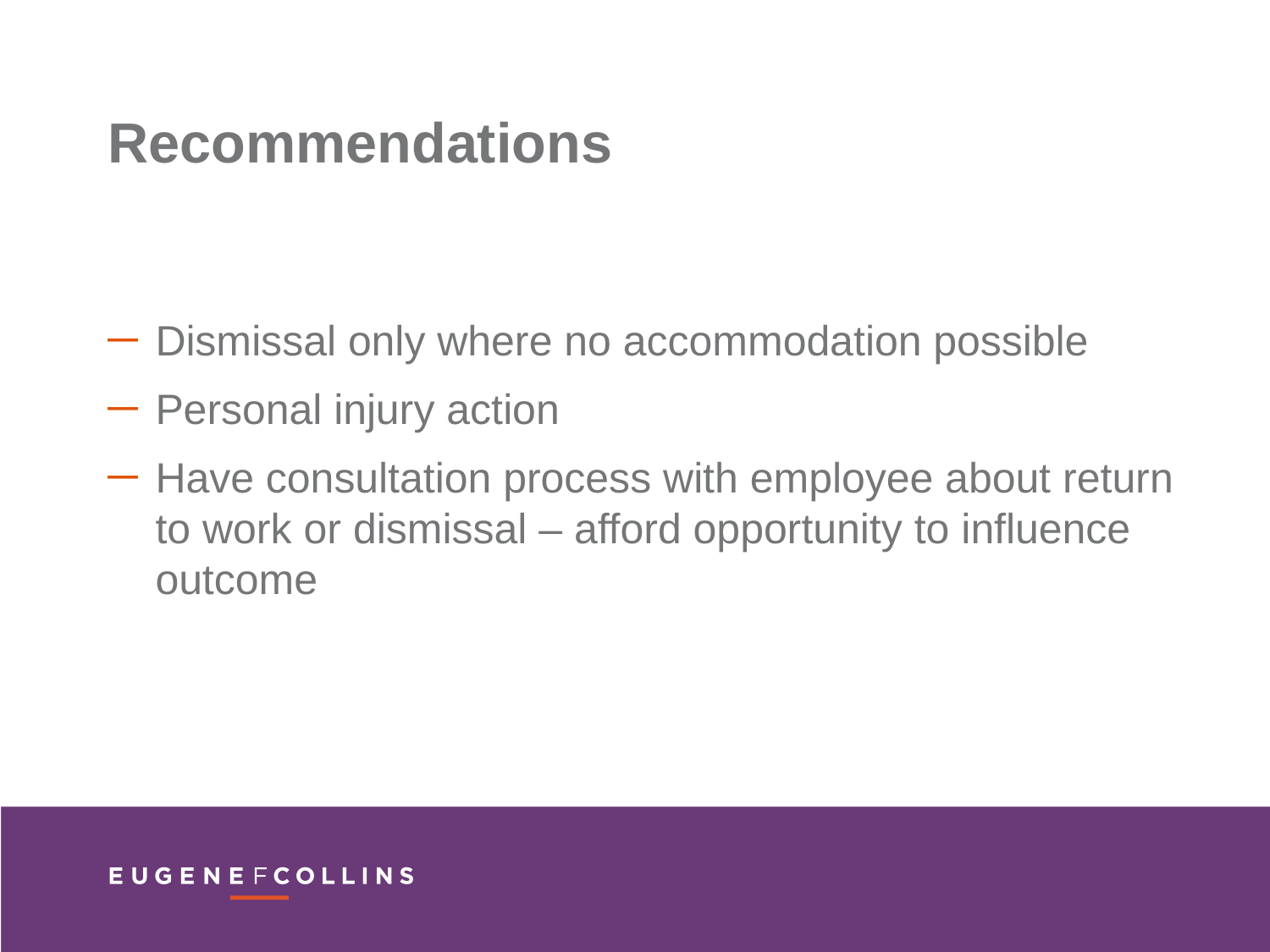

Recommendations
Dismissal only where no accommodation possible
Personal injury action
Have consultation process with employee about return to work or dismissal – afford opportunity to influence outcome